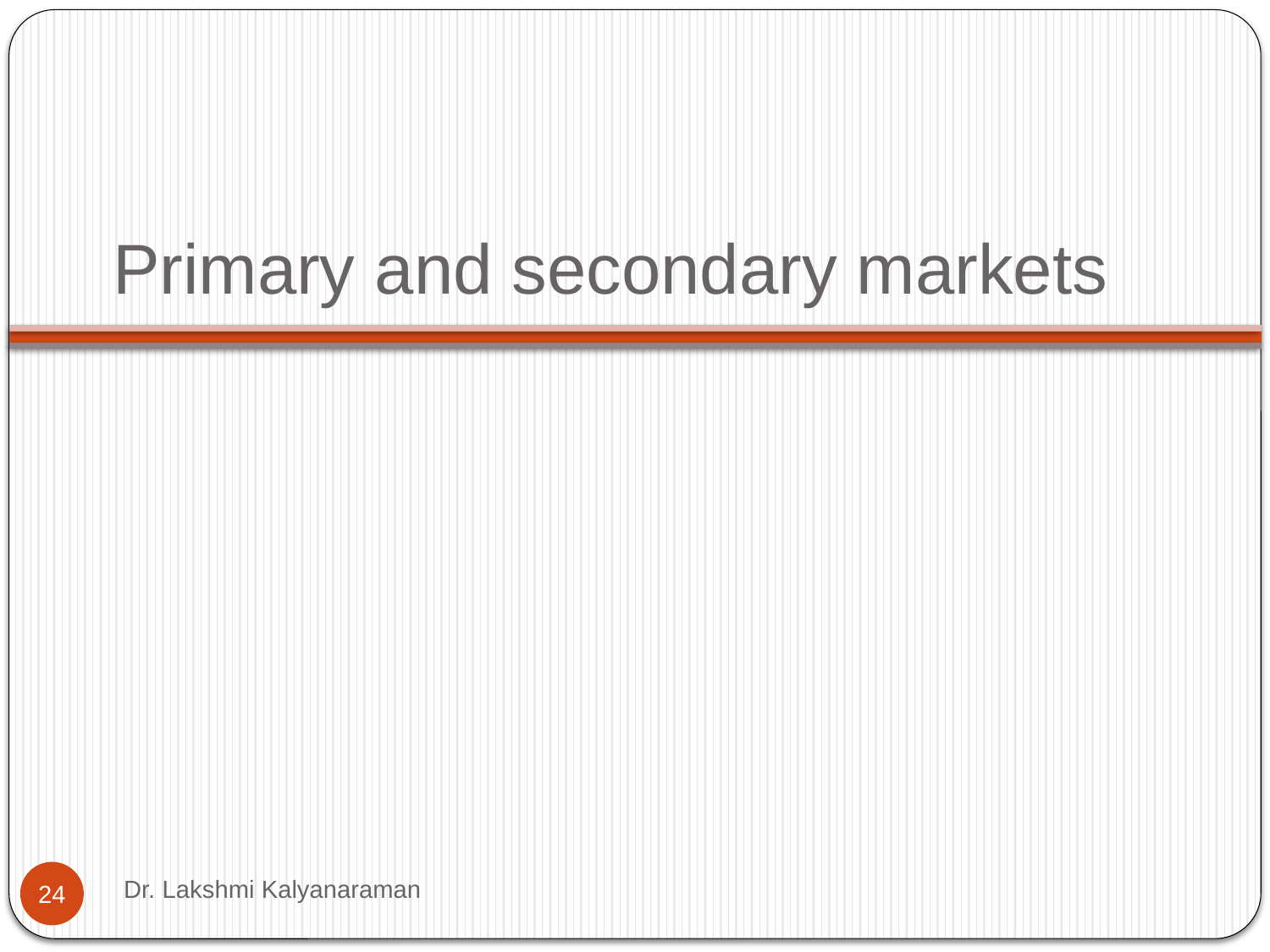

# Primary and secondary markets

Dr. Lakshmi Kalyanaraman
24